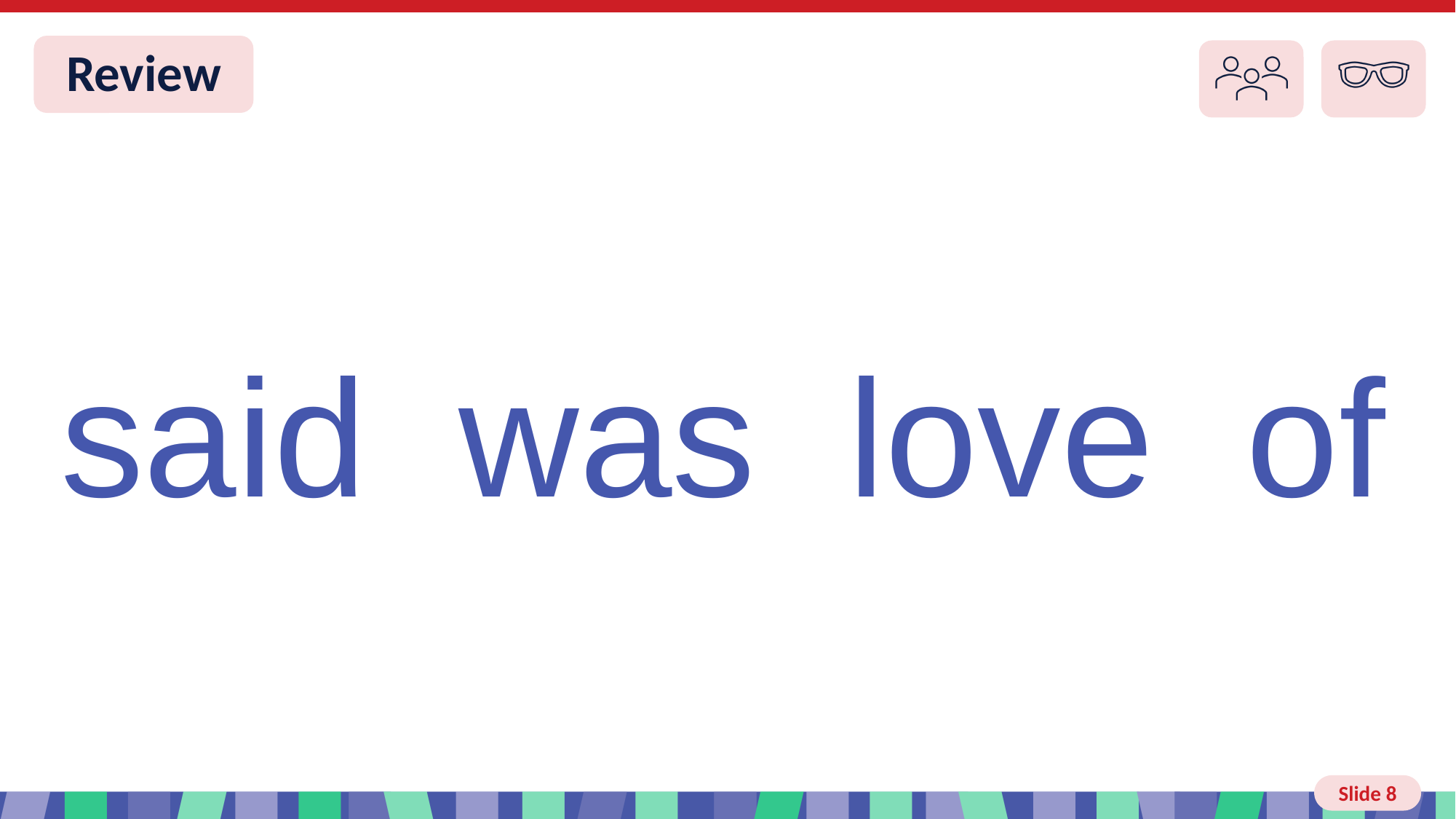

# Slide 8 Review
said  was  love  of